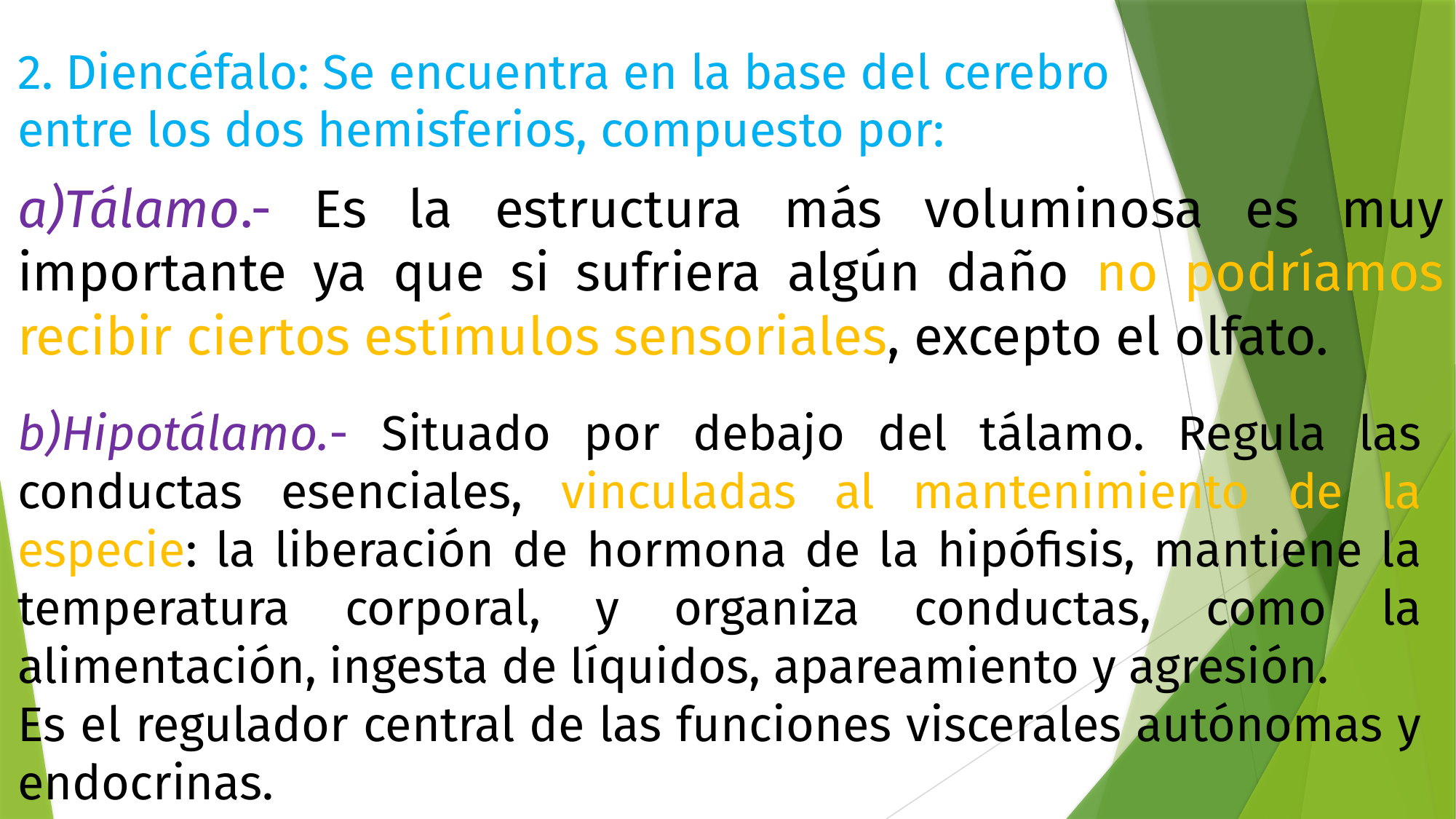

2. Diencéfalo: Se encuentra en la base del cerebro entre los dos hemisferios, compuesto por:
a)Tálamo.- Es la estructura más voluminosa es muy importante ya que si sufriera algún daño no podríamos recibir ciertos estímulos sensoriales, excepto el olfato.
b)Hipotálamo.- Situado por debajo del tálamo. Regula las conductas esenciales, vinculadas al mantenimiento de la especie: la liberación de hormona de la hipófisis, mantiene la temperatura corporal, y organiza conductas, como la alimentación, ingesta de líquidos, apareamiento y agresión.
Es el regulador central de las funciones viscerales autónomas y endocrinas.